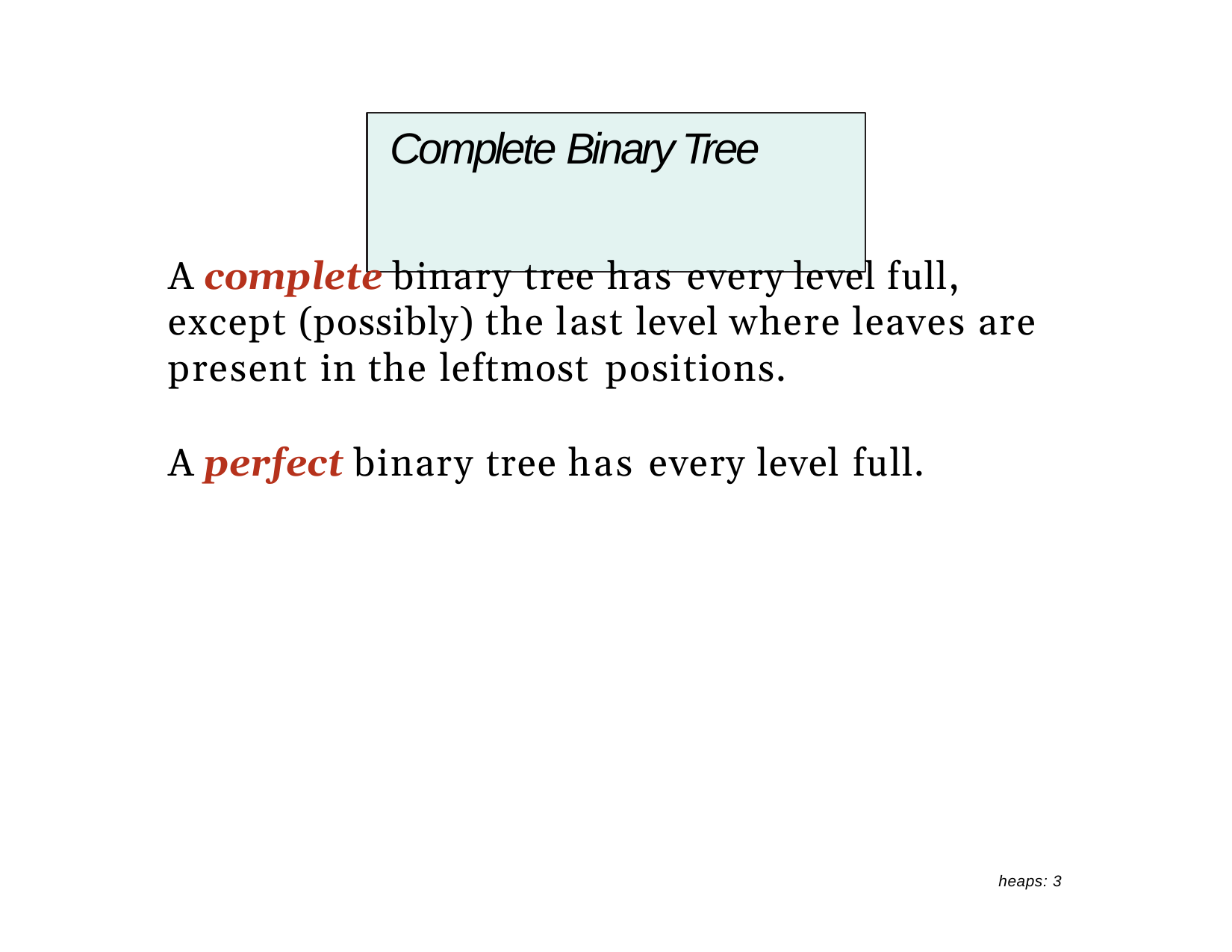

# Complete Binary Tree
A complete binary tree has every level full,  except (possibly) the last level where leaves are  present in the leftmost positions.

A perfect binary tree has every level full.
heaps: 3